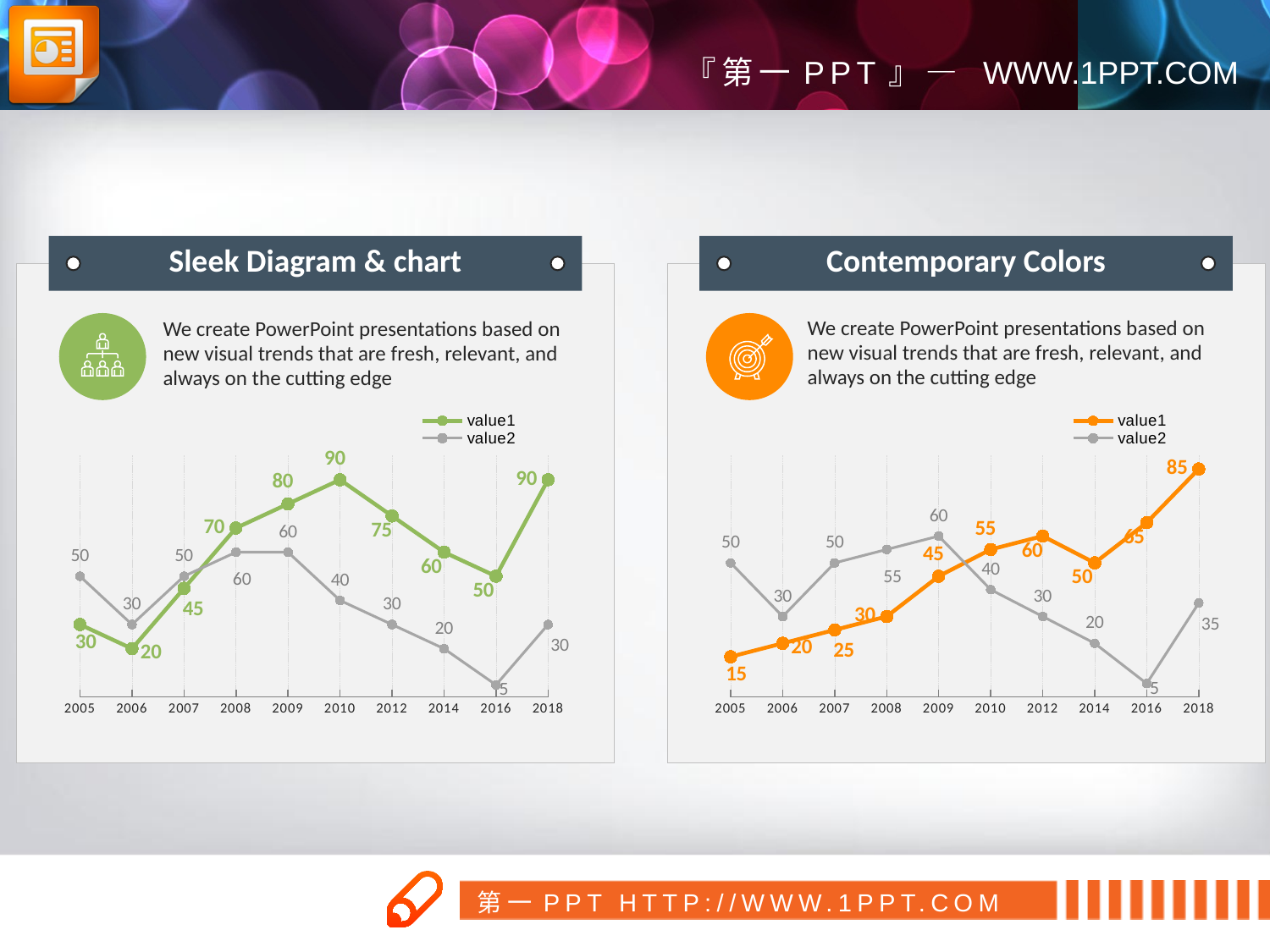

Sleek Diagram & chart
Contemporary Colors

We create PowerPoint presentations based on
new visual trends that are fresh, relevant, and
always on the cutting edge
We create PowerPoint presentations based on
new visual trends that are fresh, relevant, and
always on the cutting edge

### Chart

| Category | value1 | value2 |
|---|---|---|
| 2005 | 30.0 | 50.0 |
| 2006 | 20.0 | 30.0 |
| 2007 | 45.0 | 50.0 |
| 2008 | 70.0 | 60.0 |
| 2009 | 80.0 | 60.0 |
| 2010 | 90.0 | 40.0 |
| 2012 | 75.0 | 30.0 |
| 2014 | 60.0 | 20.0 |
| 2016 | 50.0 | 5.0 |
| 2018 | 90.0 | 30.0 |

### Chart

| Category | value1 | value2 |
|---|---|---|
| 2005 | 15.0 | 50.0 |
| 2006 | 20.0 | 30.0 |
| 2007 | 25.0 | 50.0 |
| 2008 | 30.0 | 55.0 |
| 2009 | 45.0 | 60.0 |
| 2010 | 55.0 | 40.0 |
| 2012 | 60.0 | 30.0 |
| 2014 | 50.0 | 20.0 |
| 2016 | 65.0 | 5.0 |
| 2018 | 85.0 | 35.0 |